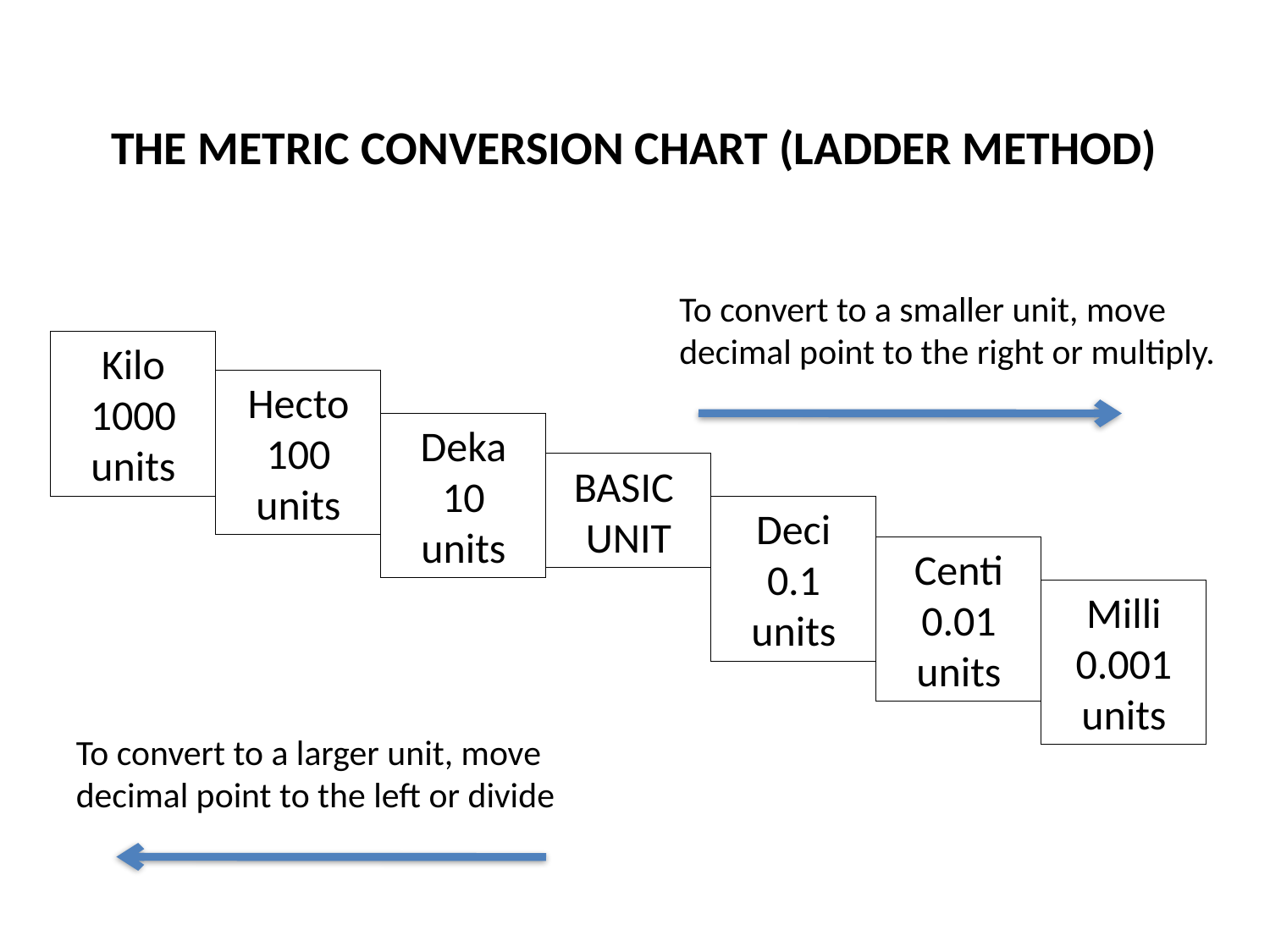

# THE METRIC CONVERSION CHART (LADDER METHOD)
To convert to a smaller unit, move
decimal point to the right or multiply.

Kilo
1000
units
Hecto
100
units
Deka
10
units
BASIC
UNIT
Deci
0.1
units
Centi
0.01
units
Milli
0.001
units
To convert to a larger unit, move
decimal point to the left or divide